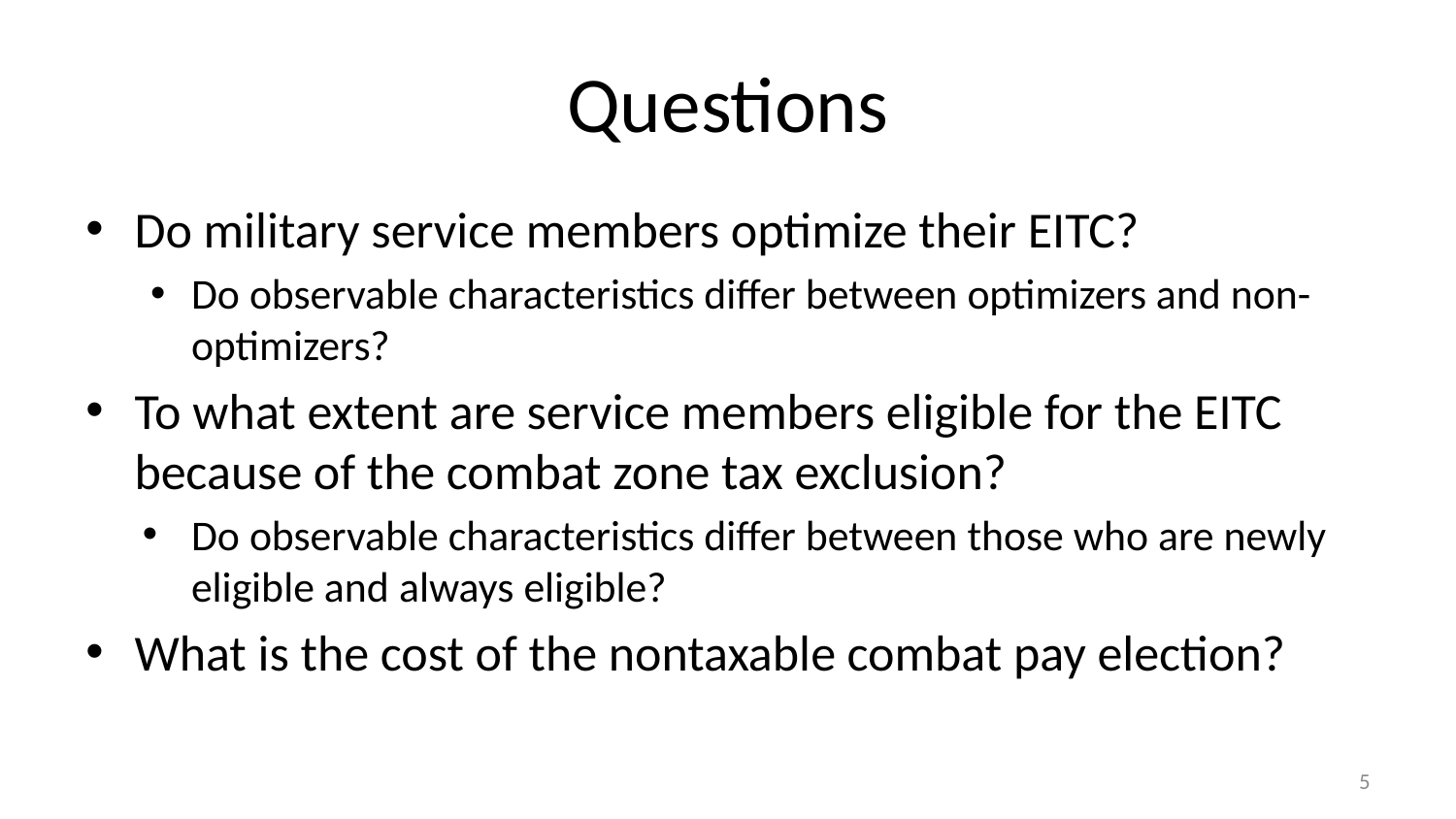

# Questions
Do military service members optimize their EITC?
Do observable characteristics differ between optimizers and non-optimizers?
To what extent are service members eligible for the EITC because of the combat zone tax exclusion?
Do observable characteristics differ between those who are newly eligible and always eligible?
What is the cost of the nontaxable combat pay election?
5